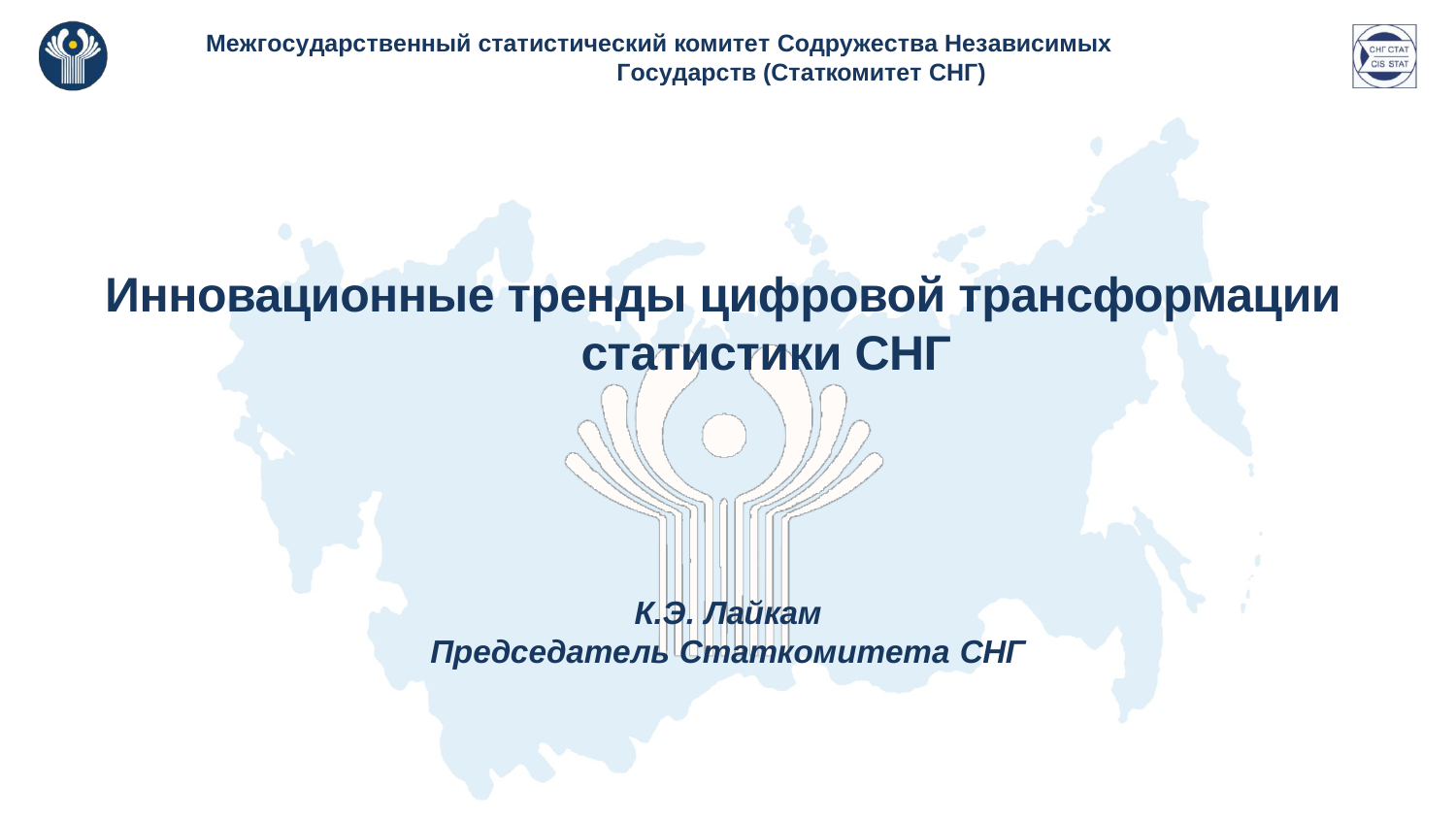

Межгосударственный статистический комитет Содружества Независимых Государств (Статкомитет СНГ)
Инновационные тренды цифровой трансформации статистики СНГ

К.Э. Лайкам
Председатель Статкомитета СНГ